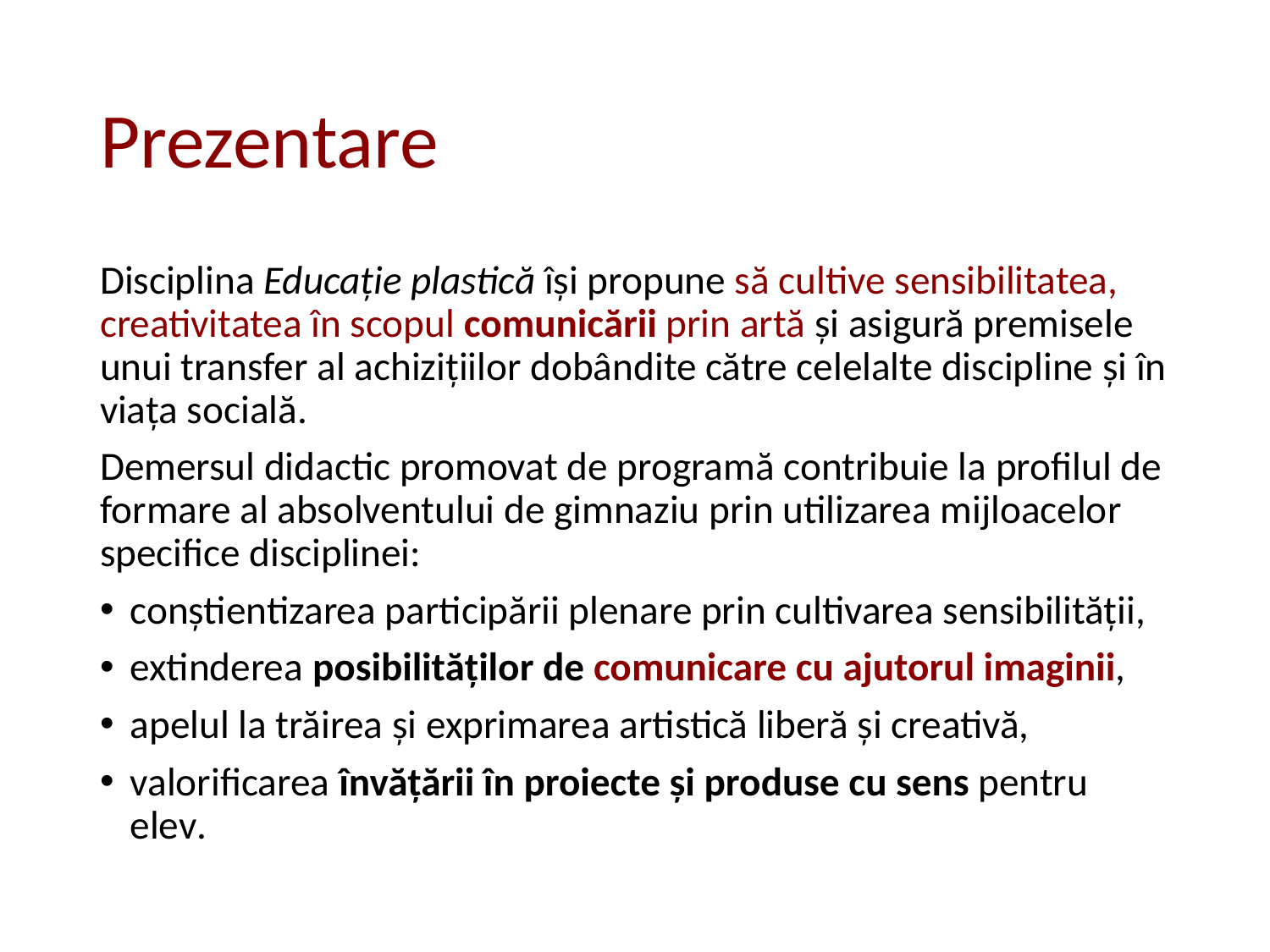

# Prezentare
Disciplina Educație plastică își propune să cultive sensibilitatea, creativitatea în scopul comunicării prin artă și asigură premisele unui transfer al achizițiilor dobândite către celelalte discipline și în viața socială.
Demersul didactic promovat de programă contribuie la profilul de formare al absolventului de gimnaziu prin utilizarea mijloacelor specifice disciplinei:
conștientizarea participării plenare prin cultivarea sensibilității,
extinderea posibilităților de comunicare cu ajutorul imaginii,
apelul la trăirea și exprimarea artistică liberă și creativă,
valorificarea învățării în proiecte și produse cu sens pentru elev.